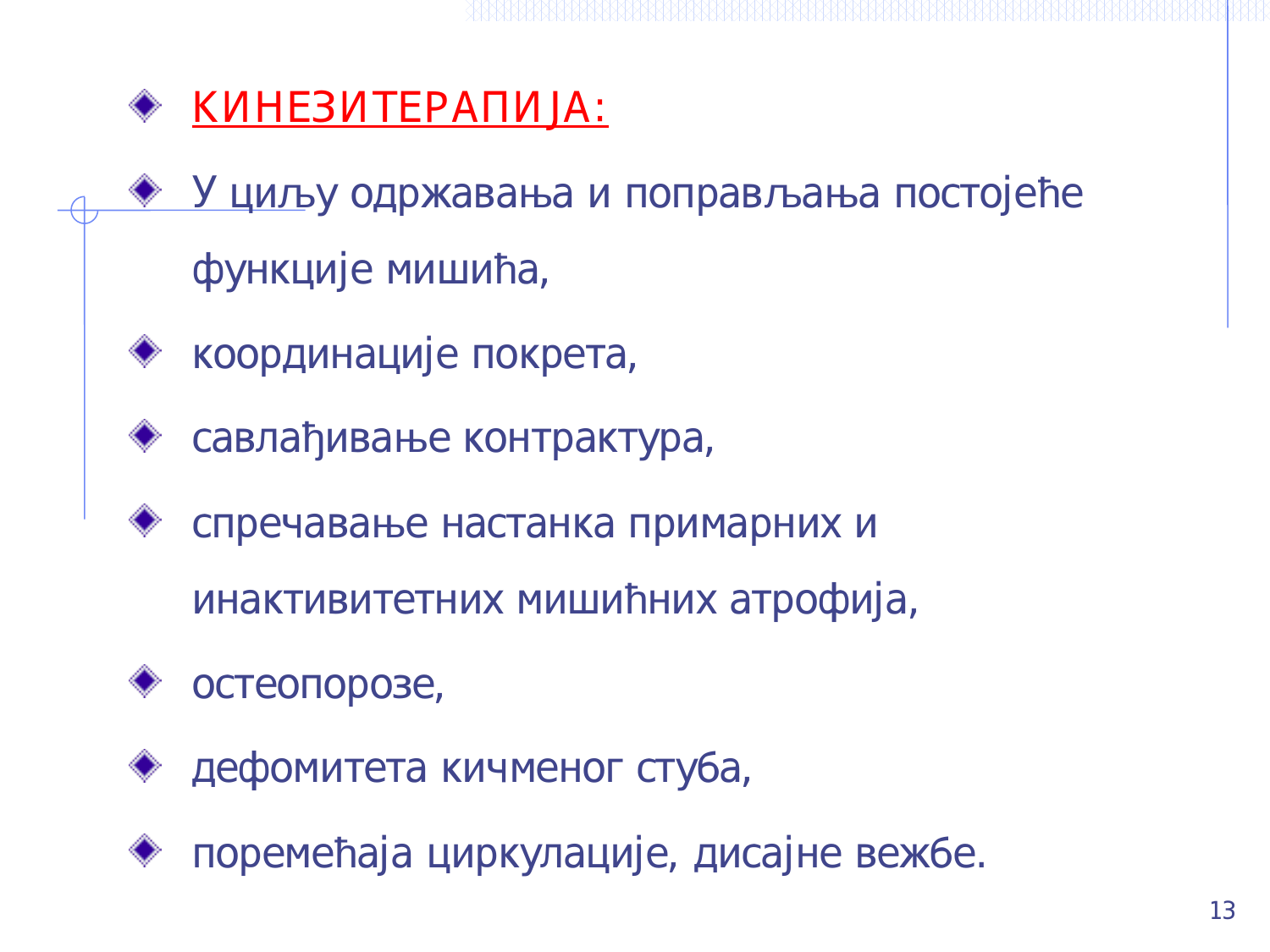

КИНЕЗИТЕРАПИЈА:
У циљу одржавања и поправљања постојеће функције мишића,
координације покрета,
савлађивање контрактура,
спречавање настанка примарних и инактивитетних мишићних атрофија,
остеопорозе,
дефомитета кичменог стуба,
поремећаја циркулације, дисајне вежбе.

13